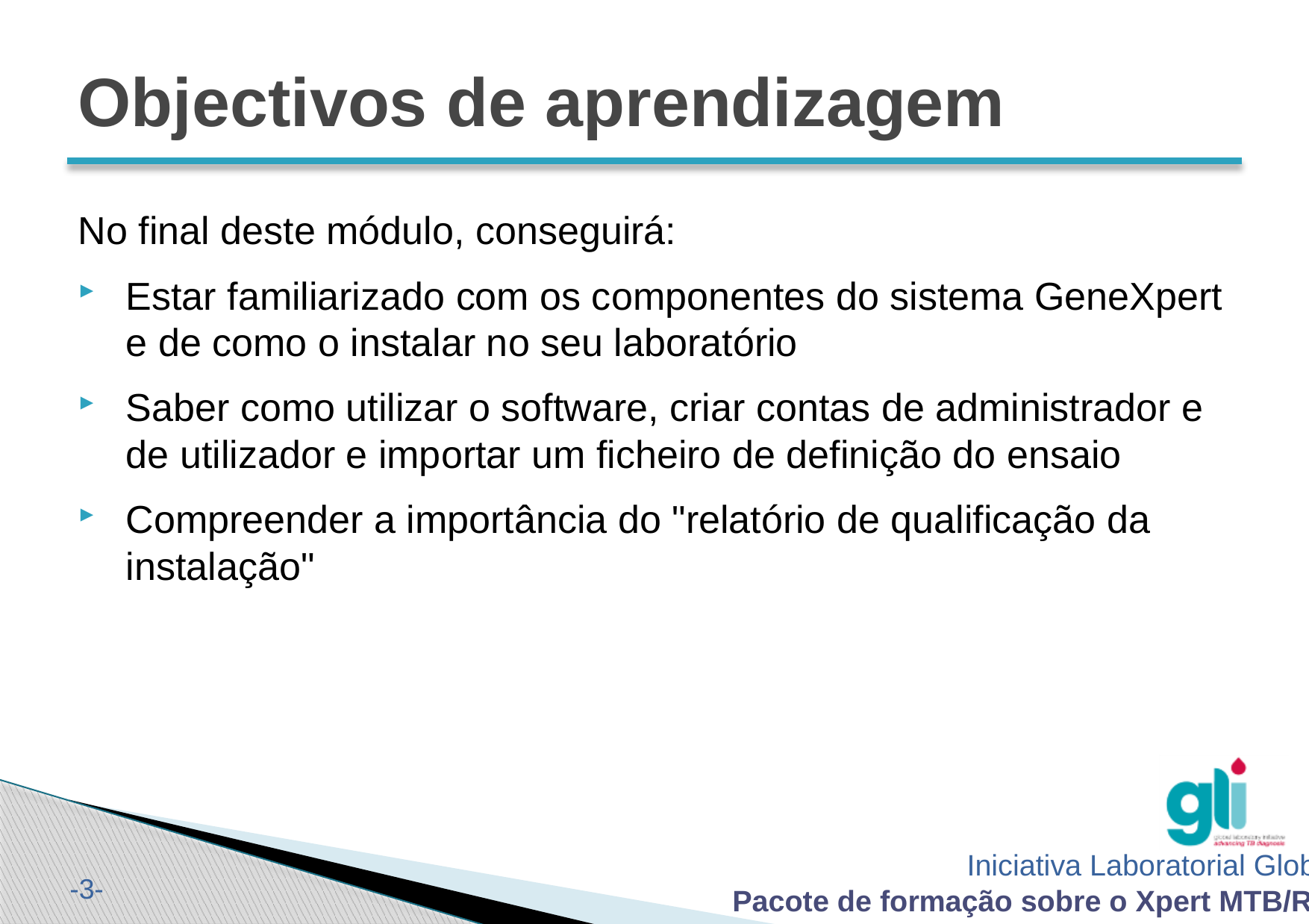

# Objectivos de aprendizagem
No final deste módulo, conseguirá:
Estar familiarizado com os componentes do sistema GeneXpert e de como o instalar no seu laboratório
Saber como utilizar o software, criar contas de administrador e de utilizador e importar um ficheiro de definição do ensaio
Compreender a importância do "relatório de qualificação da instalação"